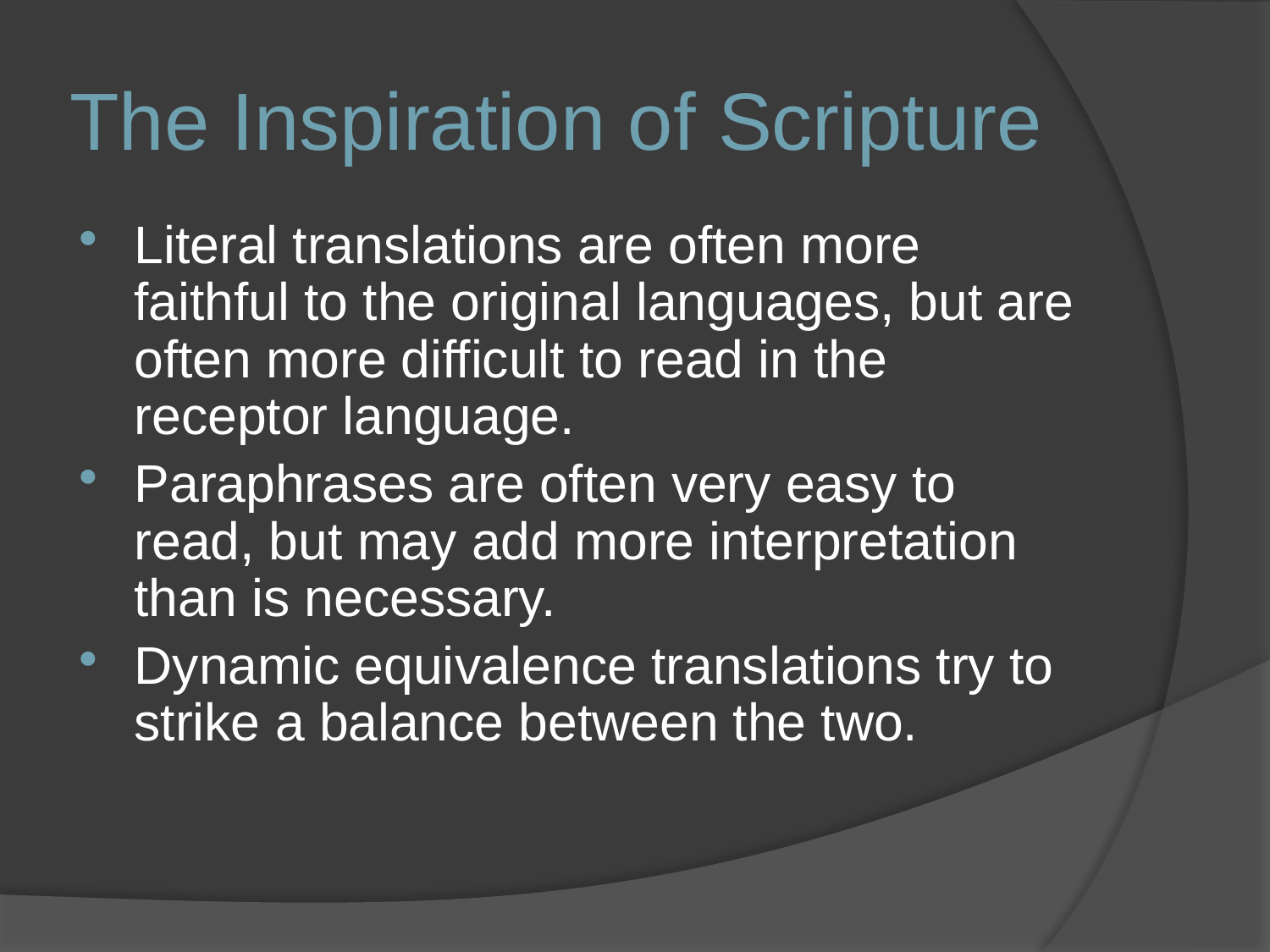

# The Inspiration of Scripture
Literal translations are often more faithful to the original languages, but are often more difficult to read in the receptor language.
Paraphrases are often very easy to read, but may add more interpretation than is necessary.
Dynamic equivalence translations try to strike a balance between the two.